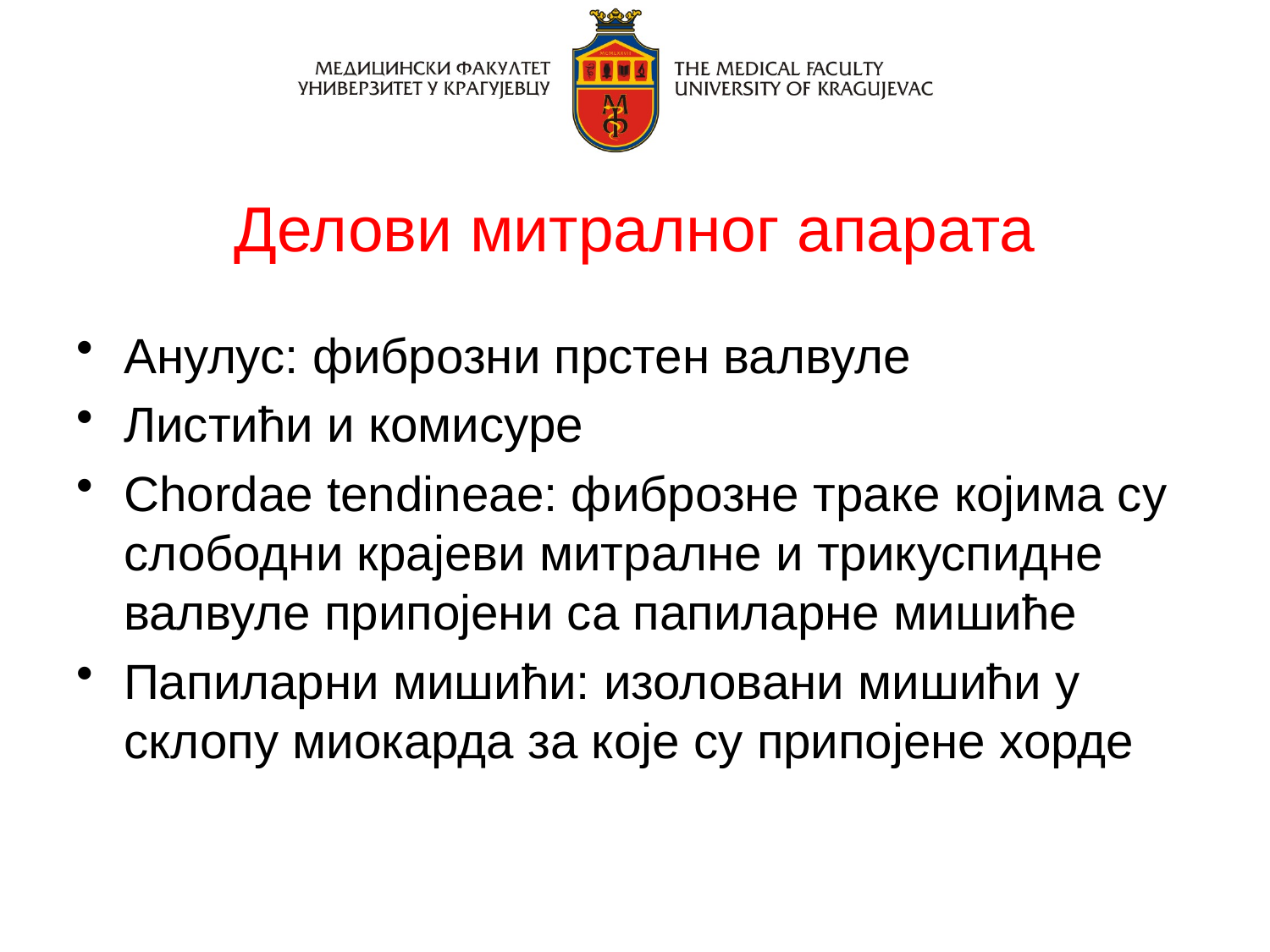

# Делови митралног апарата
Анулус: фиброзни прстен валвуле
Листићи и комисуре
Chordae tendineae: фиброзне траке којима су слободни крајеви митралне и трикуспидне валвуле припојени са папиларне мишиће
Папиларни мишићи: изоловани мишићи у склопу миокарда за које су припојене хорде